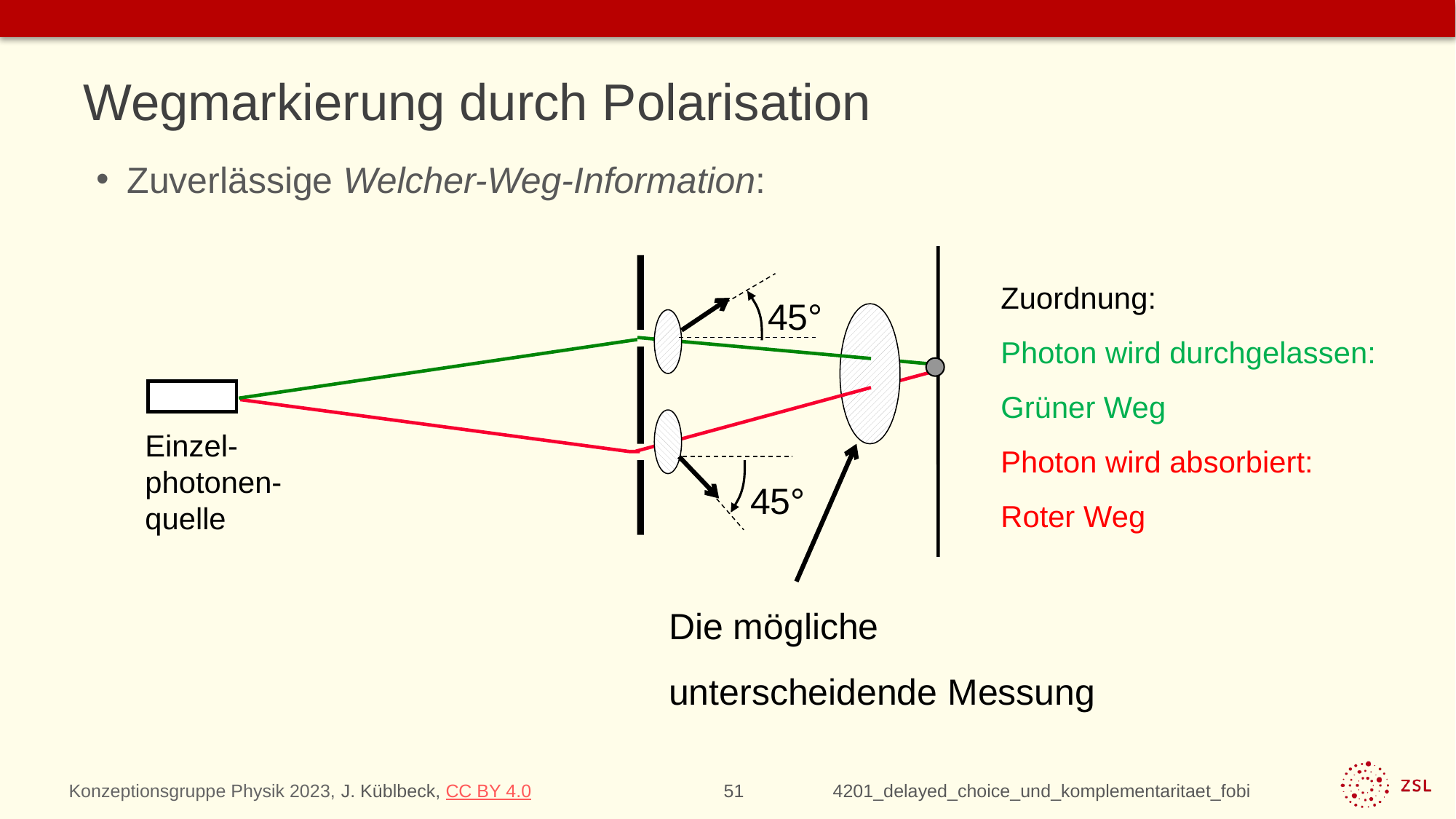

# Wegmarkierung durch Polarisation
Zuverlässige Welcher-Weg-Information:

Zuordnung:
Photon wird durchgelassen: Grüner Weg
Photon wird absorbiert: Roter Weg
45°

45°

Einzel-photonen-quelle

Die mögliche
unterscheidende Messung